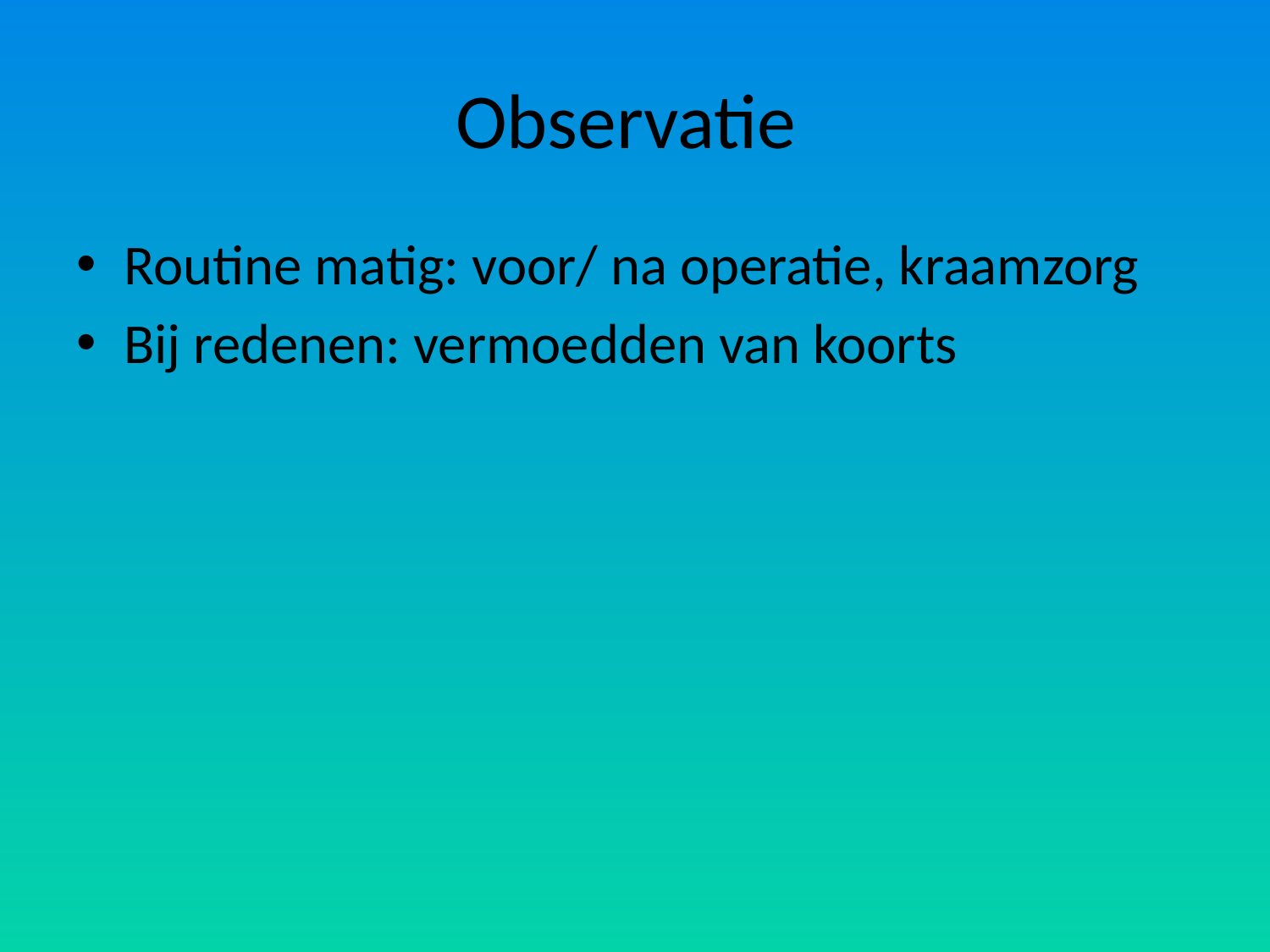

# Observatie
Routine matig: voor/ na operatie, kraamzorg
Bij redenen: vermoedden van koorts